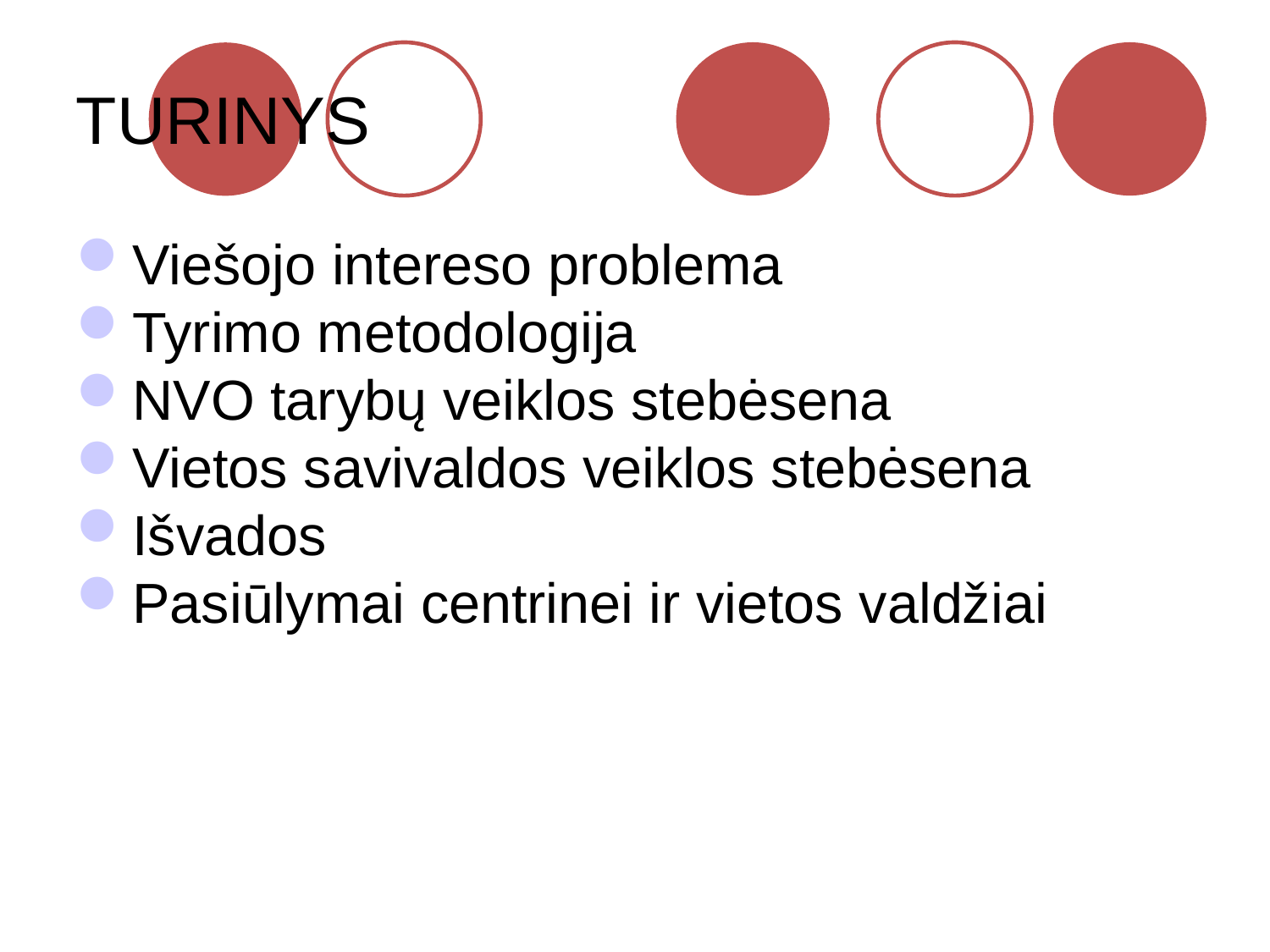

TURINYS
Viešojo intereso problema
Tyrimo metodologija
NVO tarybų veiklos stebėsena
Vietos savivaldos veiklos stebėsena
Išvados
Pasiūlymai centrinei ir vietos valdžiai